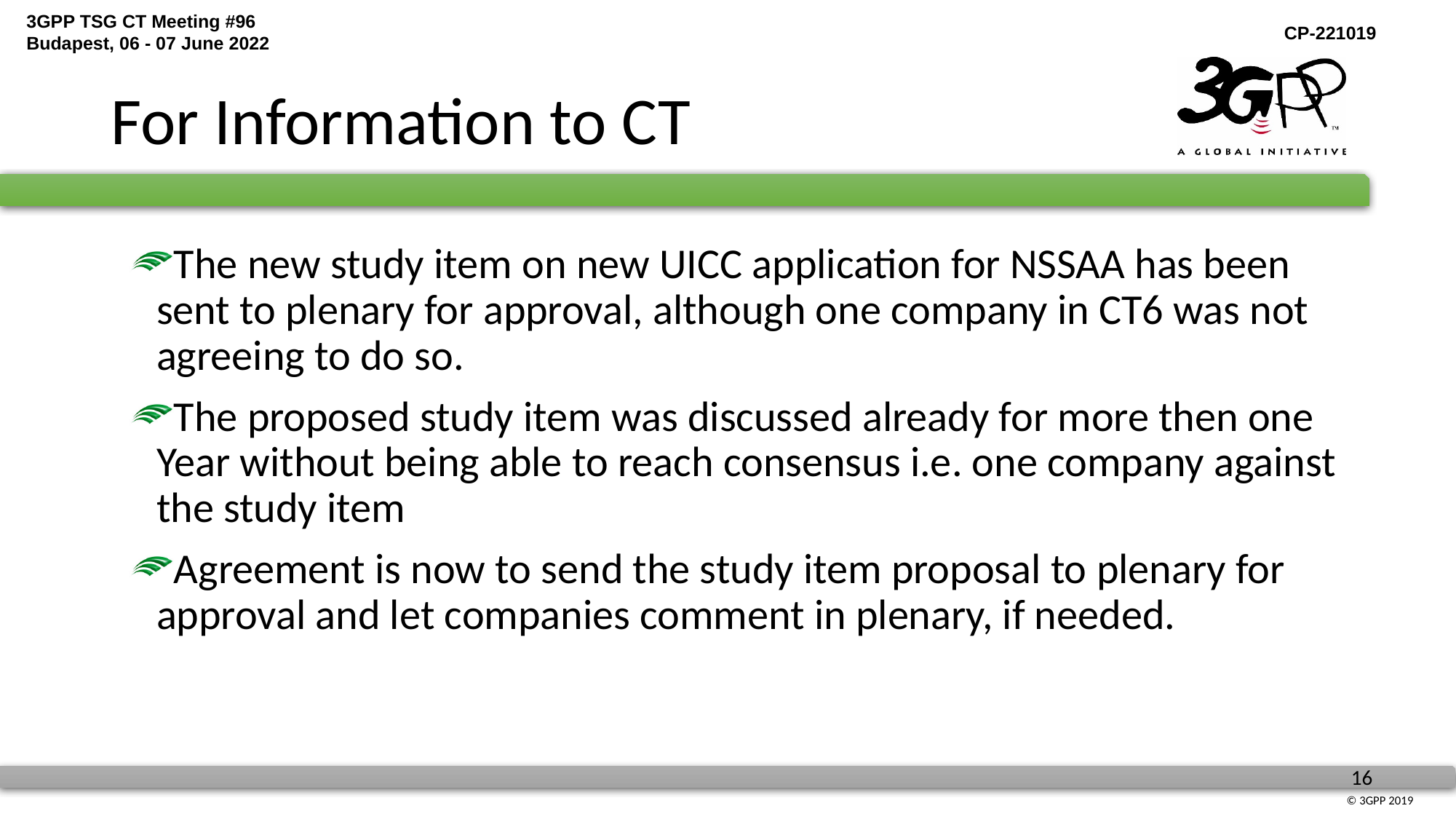

# For Information to CT

The new study item on new UICC application for NSSAA has been sent to plenary for approval, although one company in CT6 was not agreeing to do so.
The proposed study item was discussed already for more then one Year without being able to reach consensus i.e. one company against the study item
Agreement is now to send the study item proposal to plenary for approval and let companies comment in plenary, if needed.